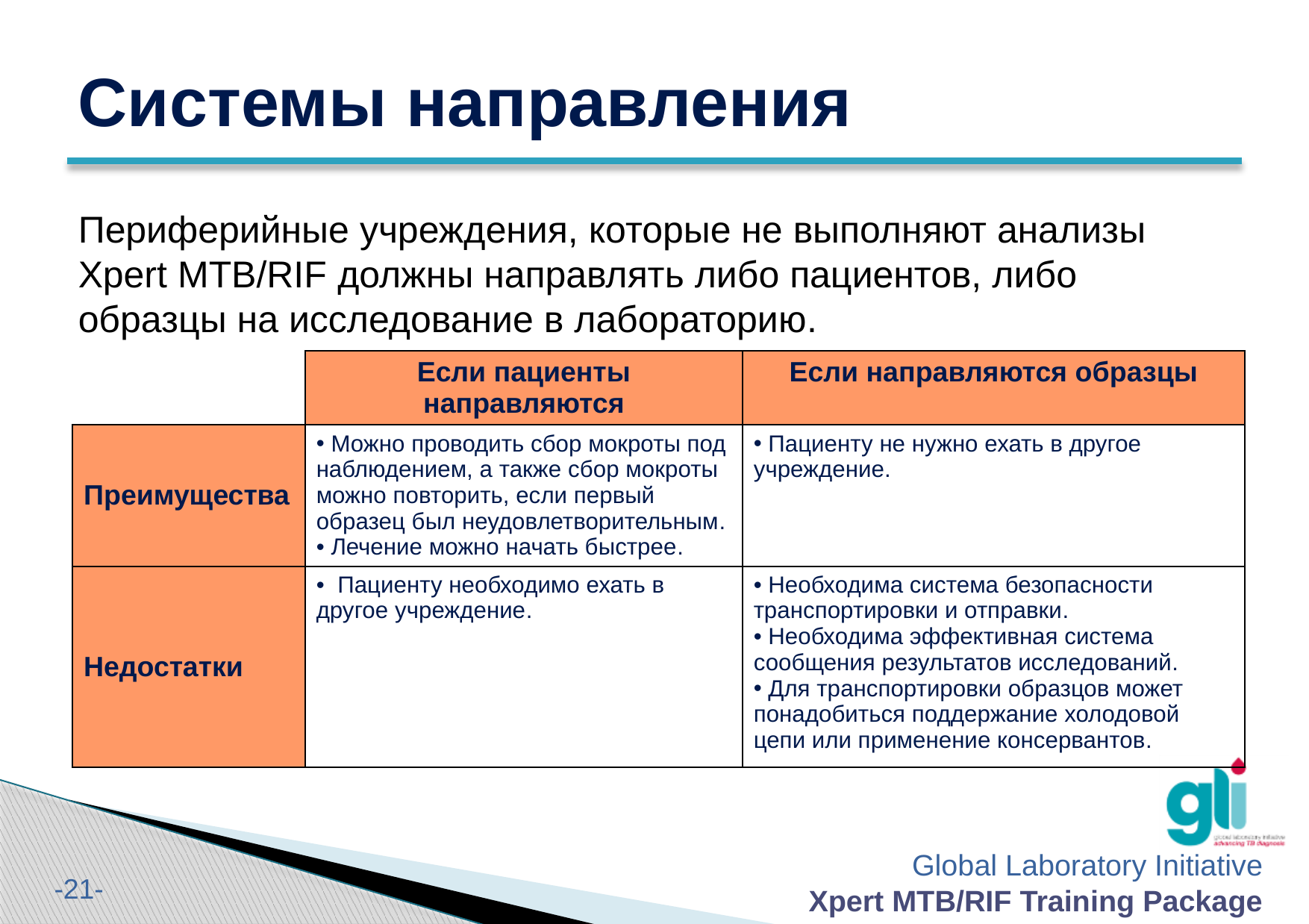

# Системы направления
Периферийные учреждения, которые не выполняют анализы Xpert MTB/RIF должны направлять либо пациентов, либо образцы на исследование в лабораторию.

|  | Если пациенты направляются | Если направляются образцы |
| --- | --- | --- |
| Преимущества | Можно проводить сбор мокроты под наблюдением, а также сбор мокроты можно повторить, если первый образец был неудовлетворительным. Лечение можно начать быстрее. | Пациенту не нужно ехать в другое учреждение. |
| Недостатки | Пациенту необходимо ехать в другое учреждение. | Необходима система безопасности транспортировки и отправки. Необходима эффективная система сообщения результатов исследований. Для транспортировки образцов может понадобиться поддержание холодовой цепи или применение консервантов. |